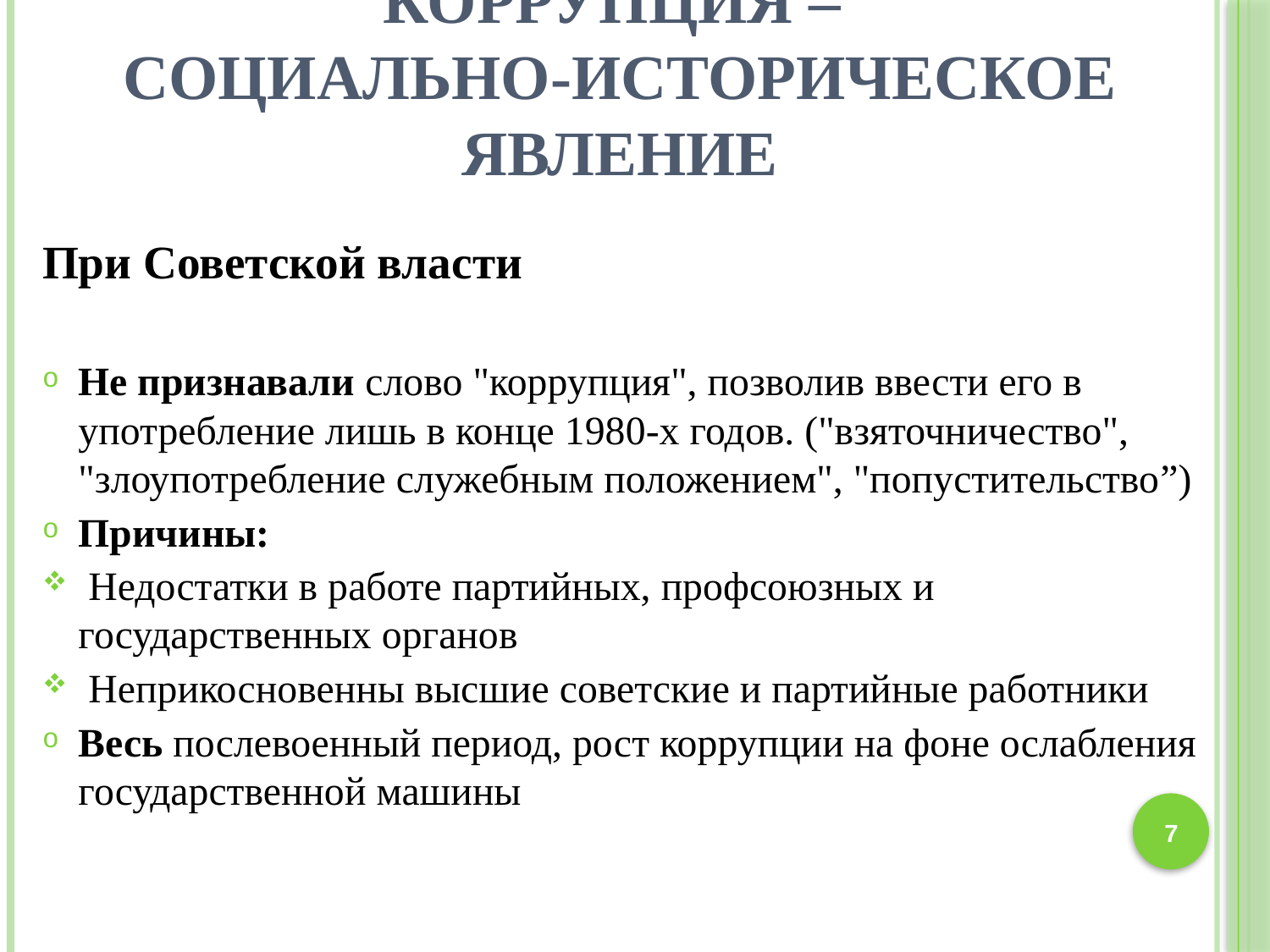

# Коррупция – социально-историческое явление
При Советской власти

Не признавали слово "коррупция", позволив ввести его в употребление лишь в конце 1980-х годов. ("взяточничество", "злоупотребление служебным положением", "попустительство”)
Причины:
 Недостатки в работе партийных, профсоюзных и государственных органов
 Неприкосновенны высшие советские и партийные работники
Весь послевоенный период, рост коррупции на фоне ослабления государственной машины

7